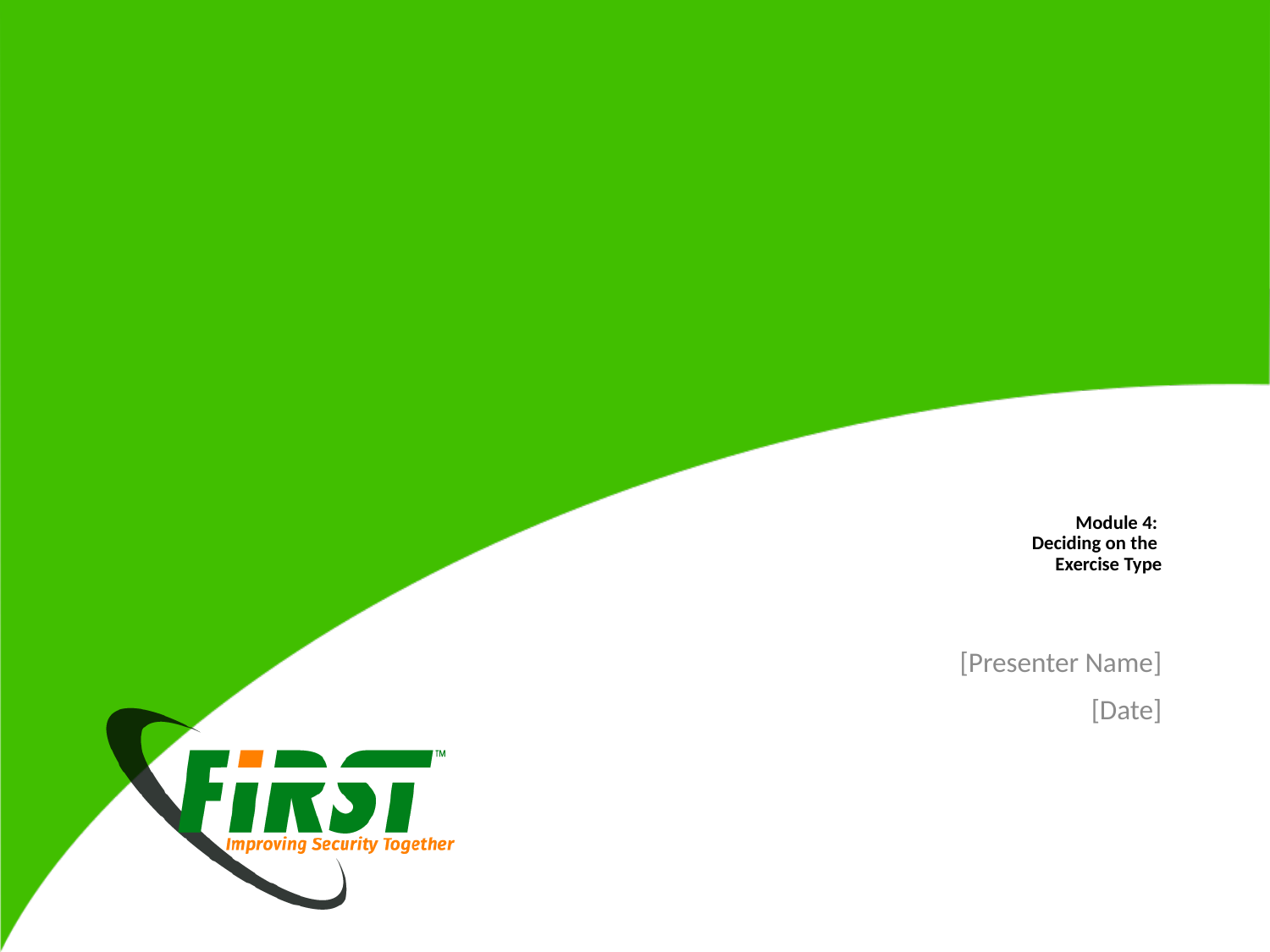

# Module 4: Deciding on the Exercise Type
[Presenter Name]
[Date]